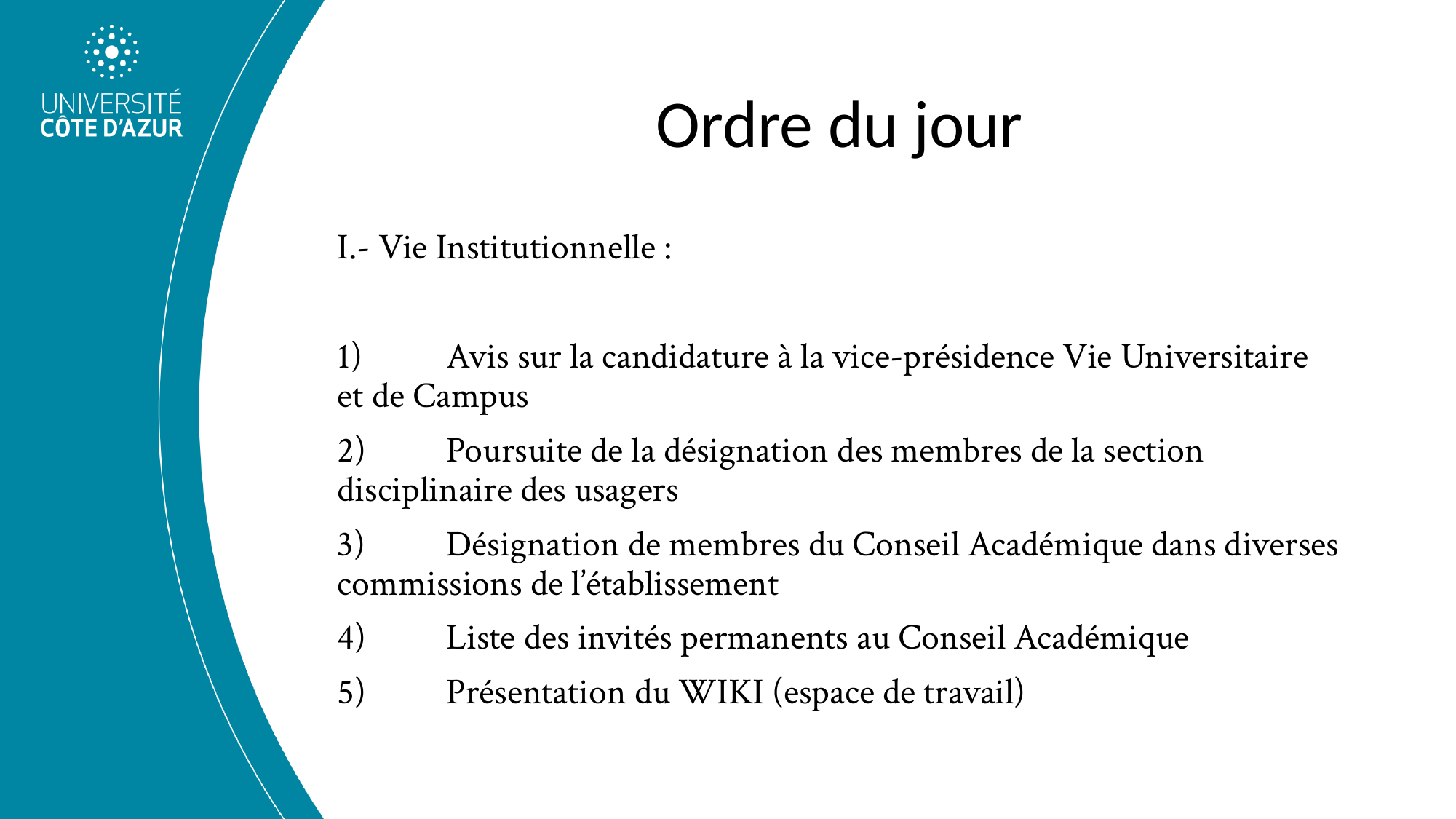

# Ordre du jour
I.- Vie Institutionnelle :

1)	Avis sur la candidature à la vice-présidence Vie Universitaire et de Campus
2)	Poursuite de la désignation des membres de la section disciplinaire des usagers
3)	Désignation de membres du Conseil Académique dans diverses commissions de l’établissement
4)	Liste des invités permanents au Conseil Académique
5)	Présentation du WIKI (espace de travail)